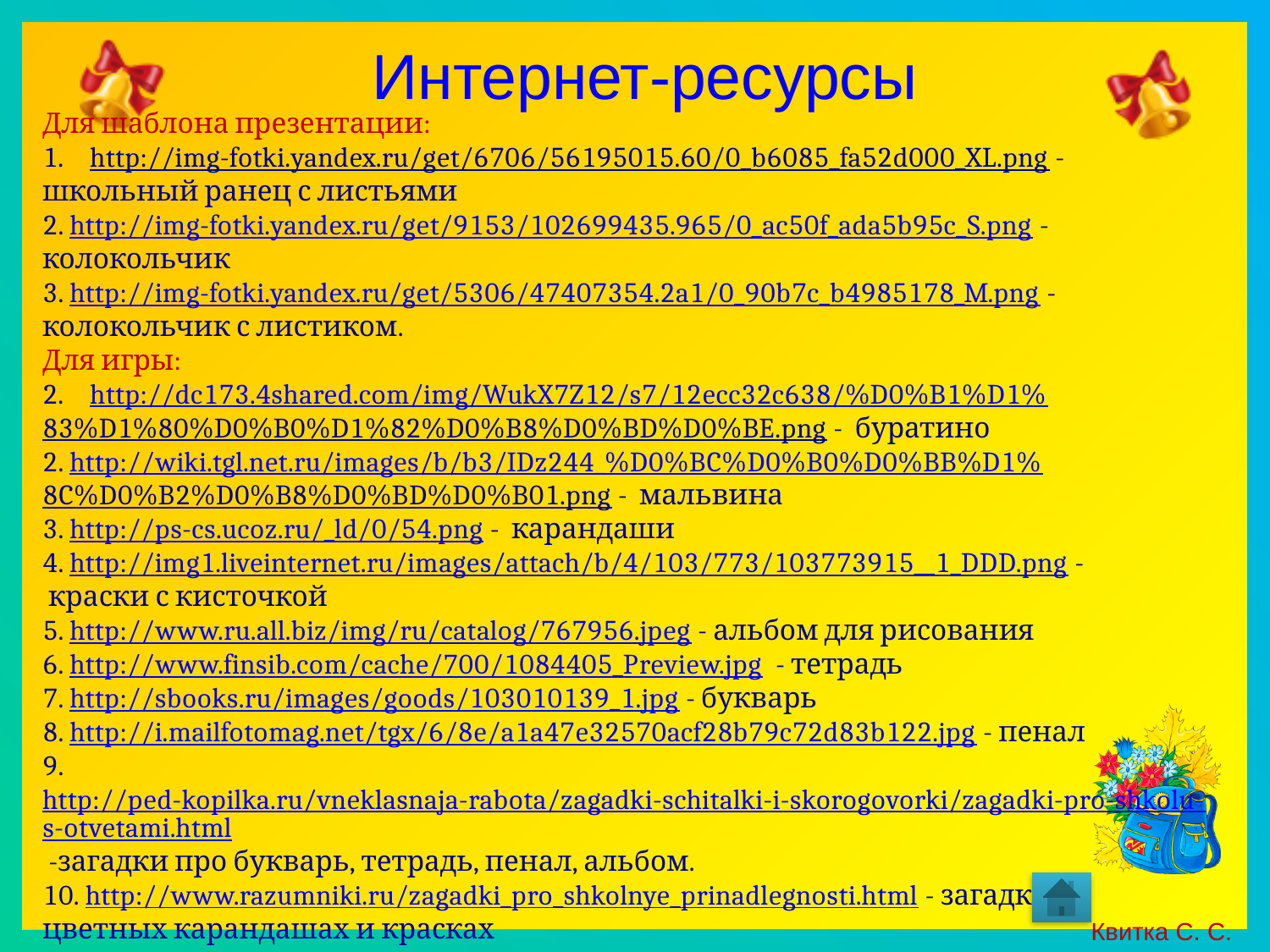

# Интернет-ресурсы
Для шаблона презентации:
http://img-fotki.yandex.ru/get/6706/56195015.60/0_b6085_fa52d000_XL.png -
школьный ранец с листьями
2. http://img-fotki.yandex.ru/get/9153/102699435.965/0_ac50f_ada5b95c_S.png -
колокольчик
3. http://img-fotki.yandex.ru/get/5306/47407354.2a1/0_90b7c_b4985178_M.png -
колокольчик с листиком.
Для игры:
http://dc173.4shared.com/img/WukX7Z12/s7/12ecc32c638/%D0%B1%D1%
83%D1%80%D0%B0%D1%82%D0%B8%D0%BD%D0%BE.png -  буратино
2. http://wiki.tgl.net.ru/images/b/b3/IDz244_%D0%BC%D0%B0%D0%BB%D1%
8C%D0%B2%D0%B8%D0%BD%D0%B01.png -  мальвина
3. http://ps-cs.ucoz.ru/_ld/0/54.png -  карандаши
4. http://img1.liveinternet.ru/images/attach/b/4/103/773/103773915__1_DDD.png -
 краски с кисточкой
5. http://www.ru.all.biz/img/ru/catalog/767956.jpeg - альбом для рисования
6. http://www.finsib.com/cache/700/1084405_Preview.jpg  - тетрадь
7. http://sbooks.ru/images/goods/103010139_1.jpg - букварь
8. http://i.mailfotomag.net/tgx/6/8e/a1a47e32570acf28b79c72d83b122.jpg - пенал
9. http://ped-kopilka.ru/vneklasnaja-rabota/zagadki-schitalki-i-skorogovorki/zagadki-pro-shkolu-s-otvetami.html -загадки про букварь, тетрадь, пенал, альбом.
10. http://www.razumniki.ru/zagadki_pro_shkolnye_prinadlegnosti.html - загадки  о
цветных карандашах и красках